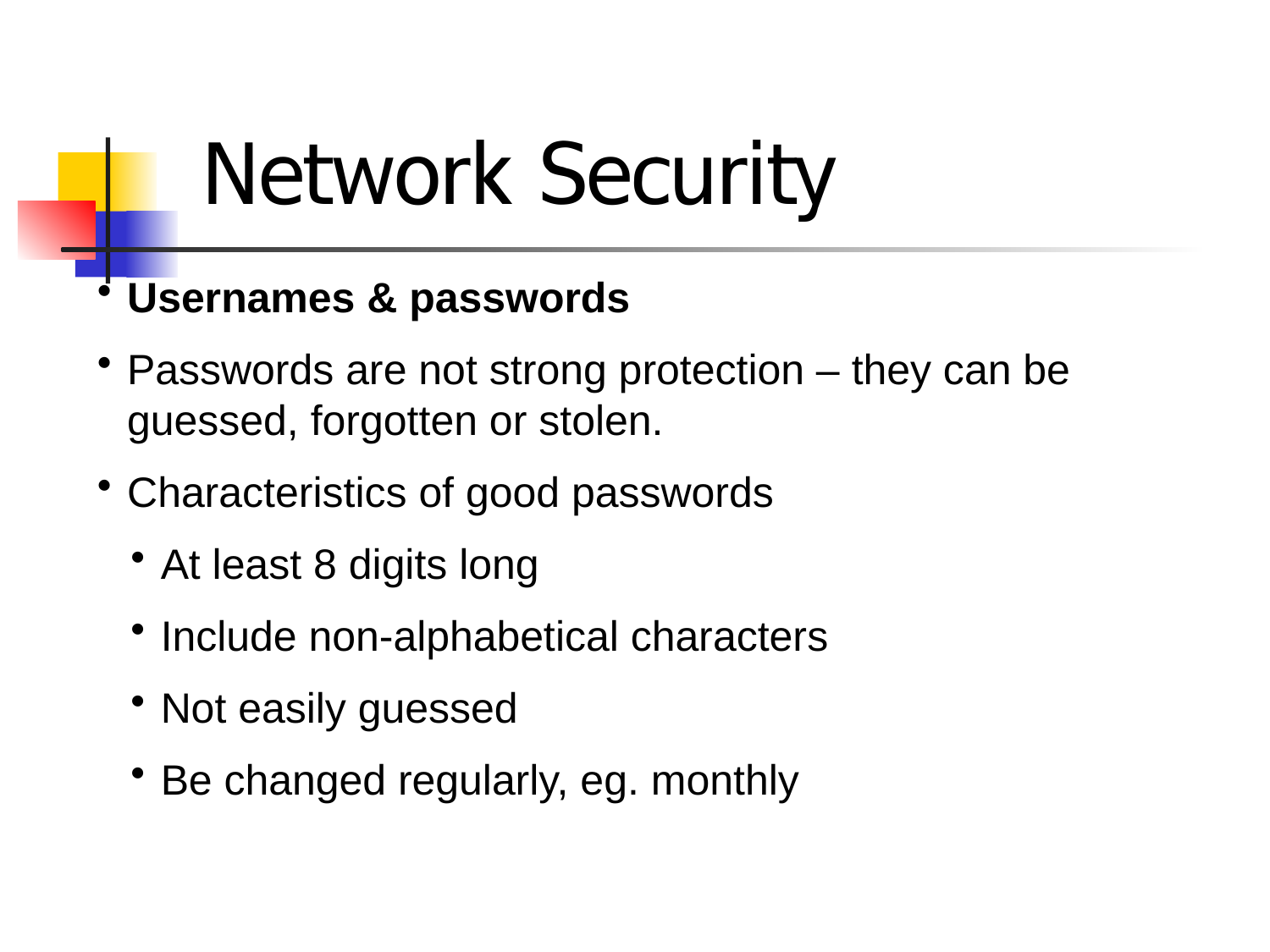

Network Security

Usernames & passwords
Passwords are not strong protection – they can be guessed, forgotten or stolen.
Characteristics of good passwords
At least 8 digits long
Include non-alphabetical characters
Not easily guessed
Be changed regularly, eg. monthly